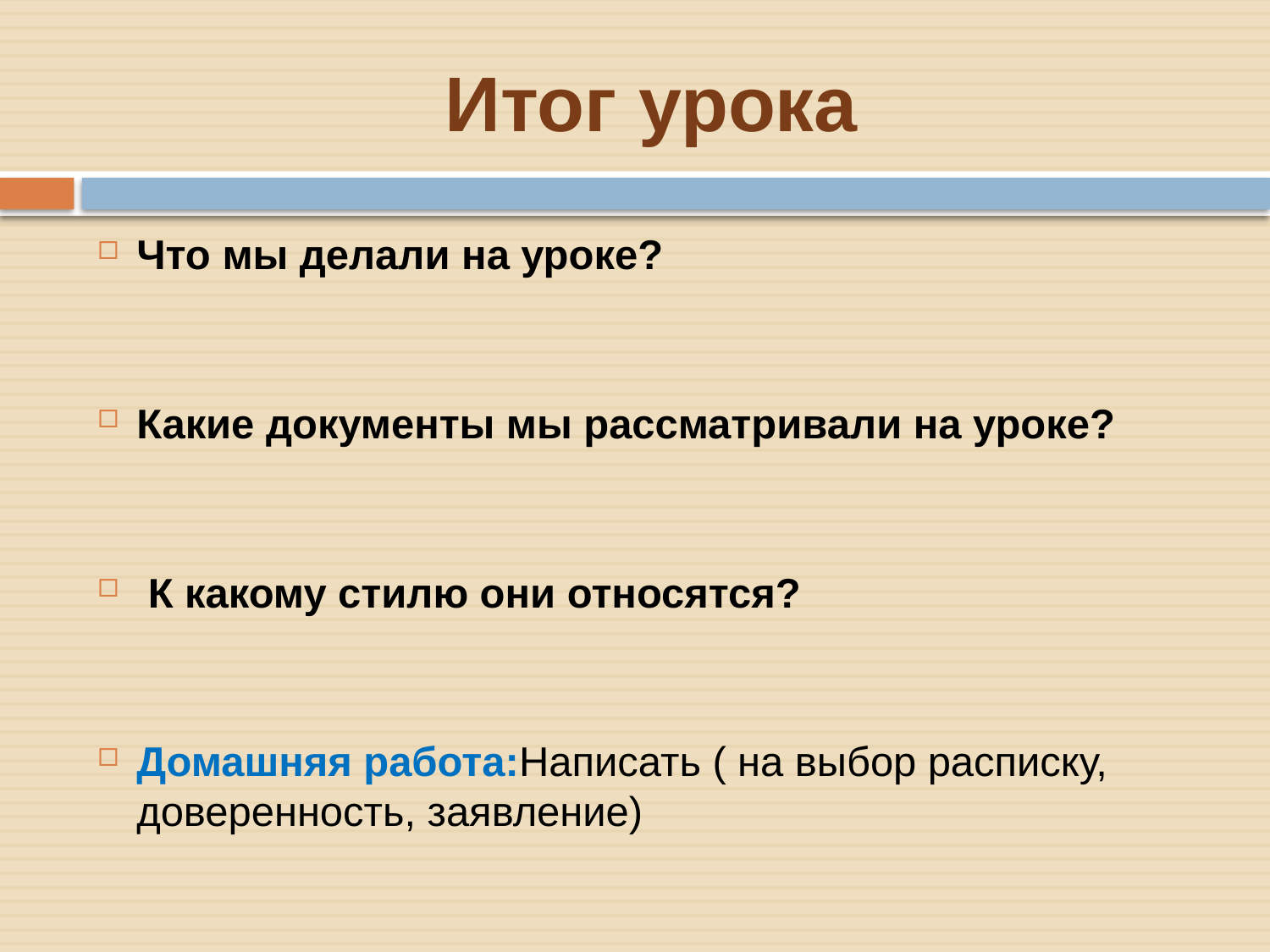

# Итог урока
Что мы делали на уроке?

Какие документы мы рассматривали на уроке?

 К какому стилю они относятся?

Домашняя работа:Написать ( на выбор расписку, доверенность, заявление)